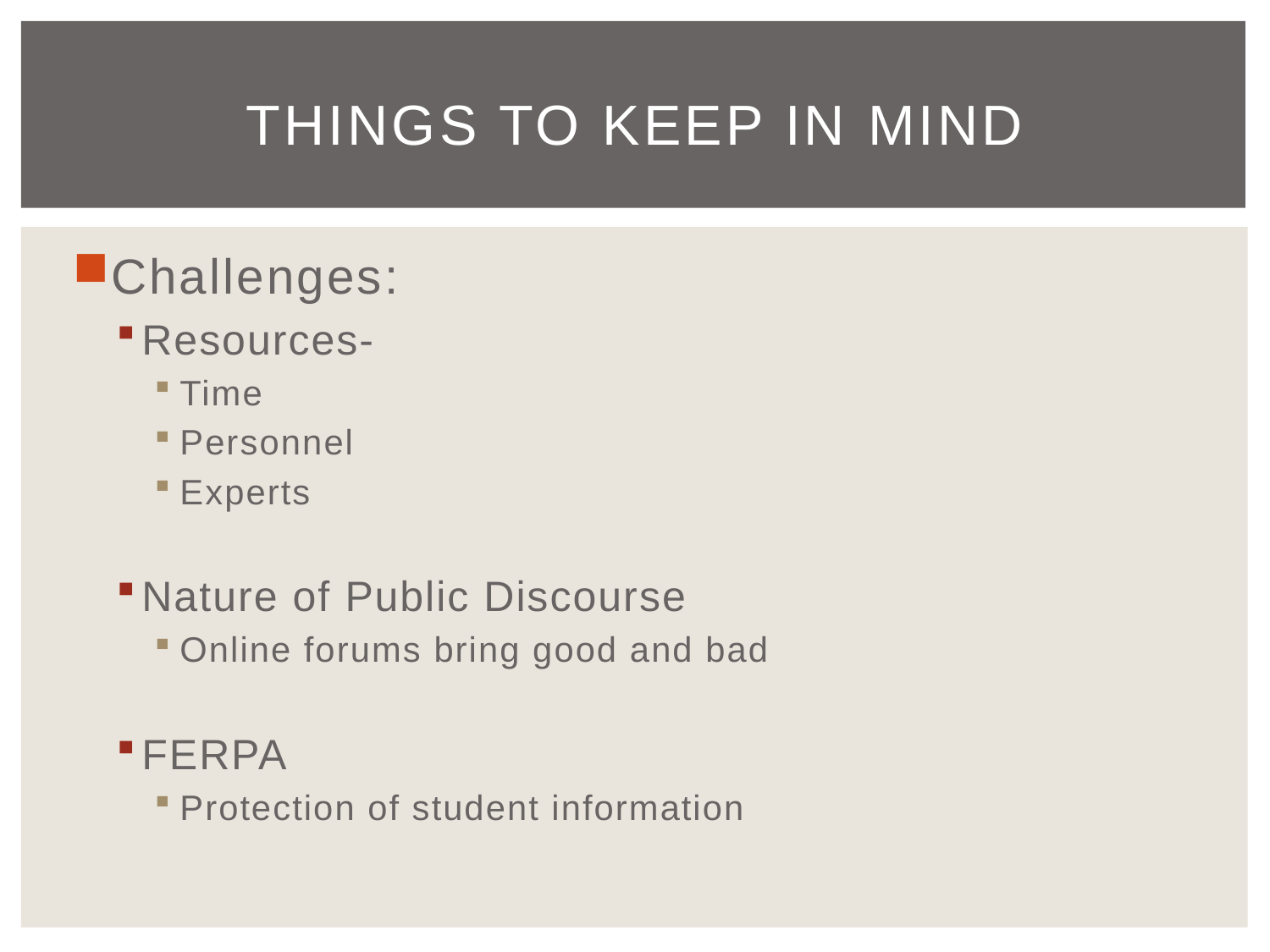

# Things to keep in mind
Challenges:
Resources-
Time
Personnel
Experts

Nature of Public Discourse
Online forums bring good and bad

FERPA
Protection of student information